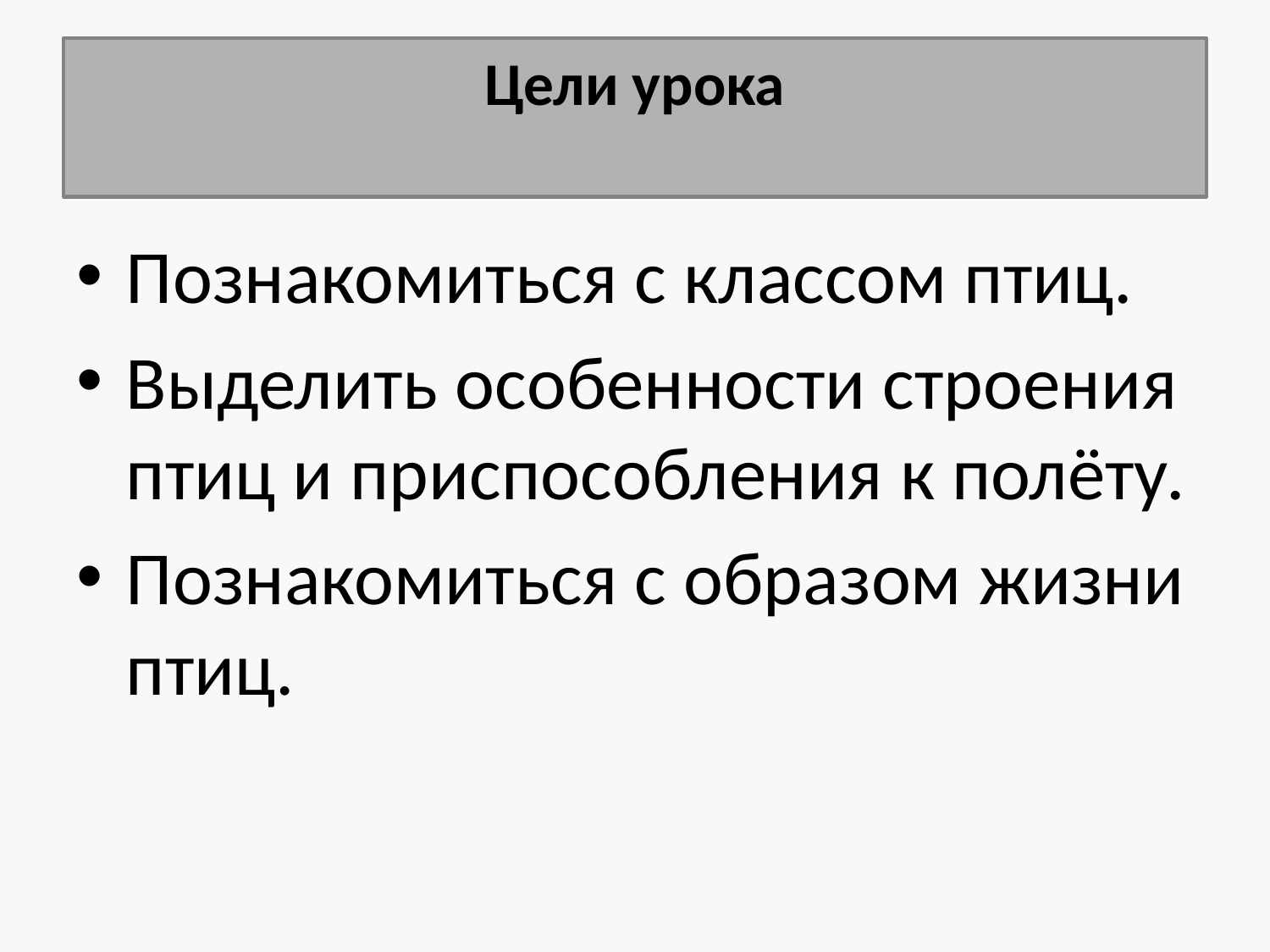

# Цели урока
Познакомиться с классом птиц.
Выделить особенности строения птиц и приспособления к полёту.
Познакомиться с образом жизни птиц.